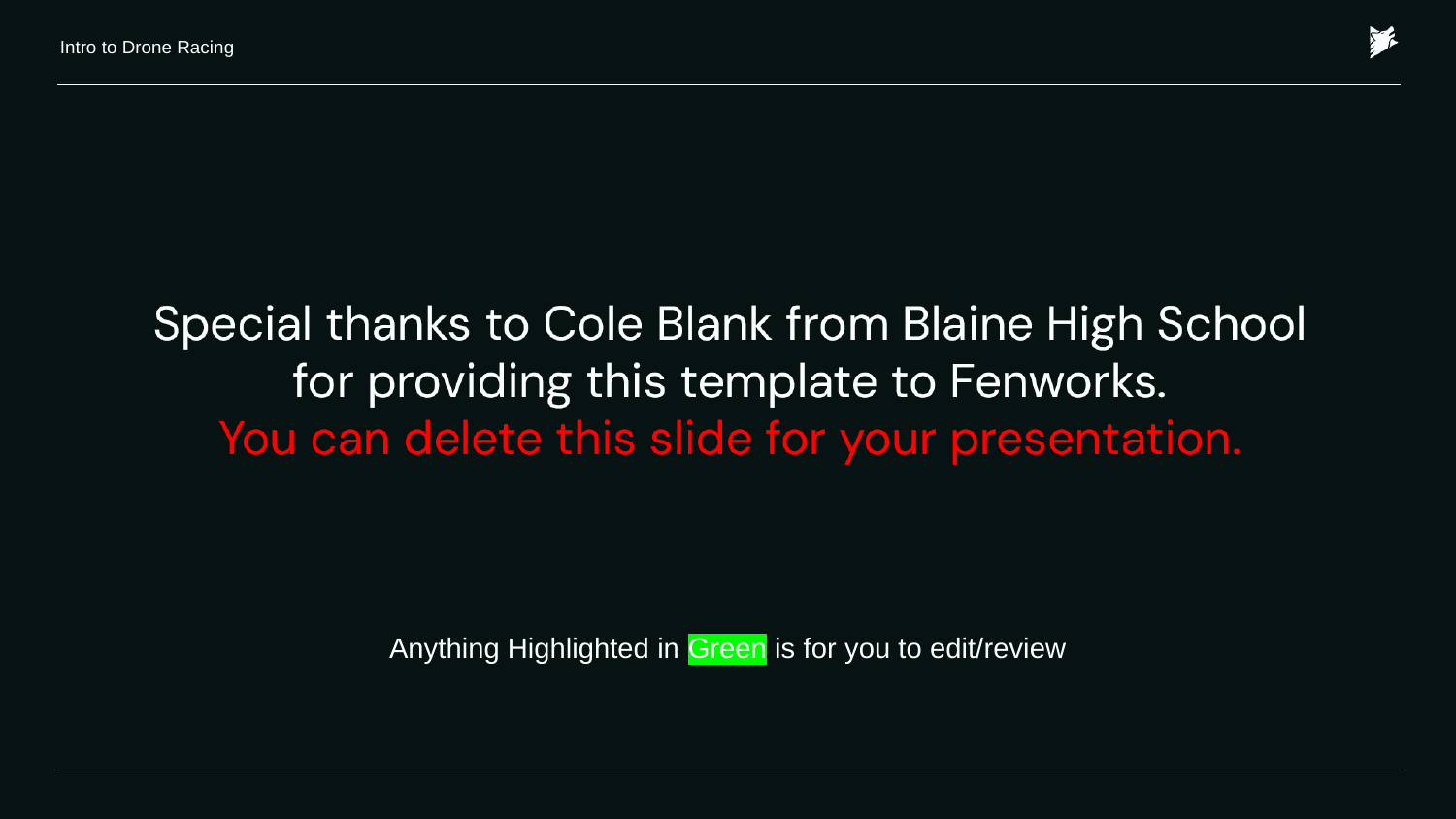

Intro to Drone Racing
Anything Highlighted in Green is for you to edit/review